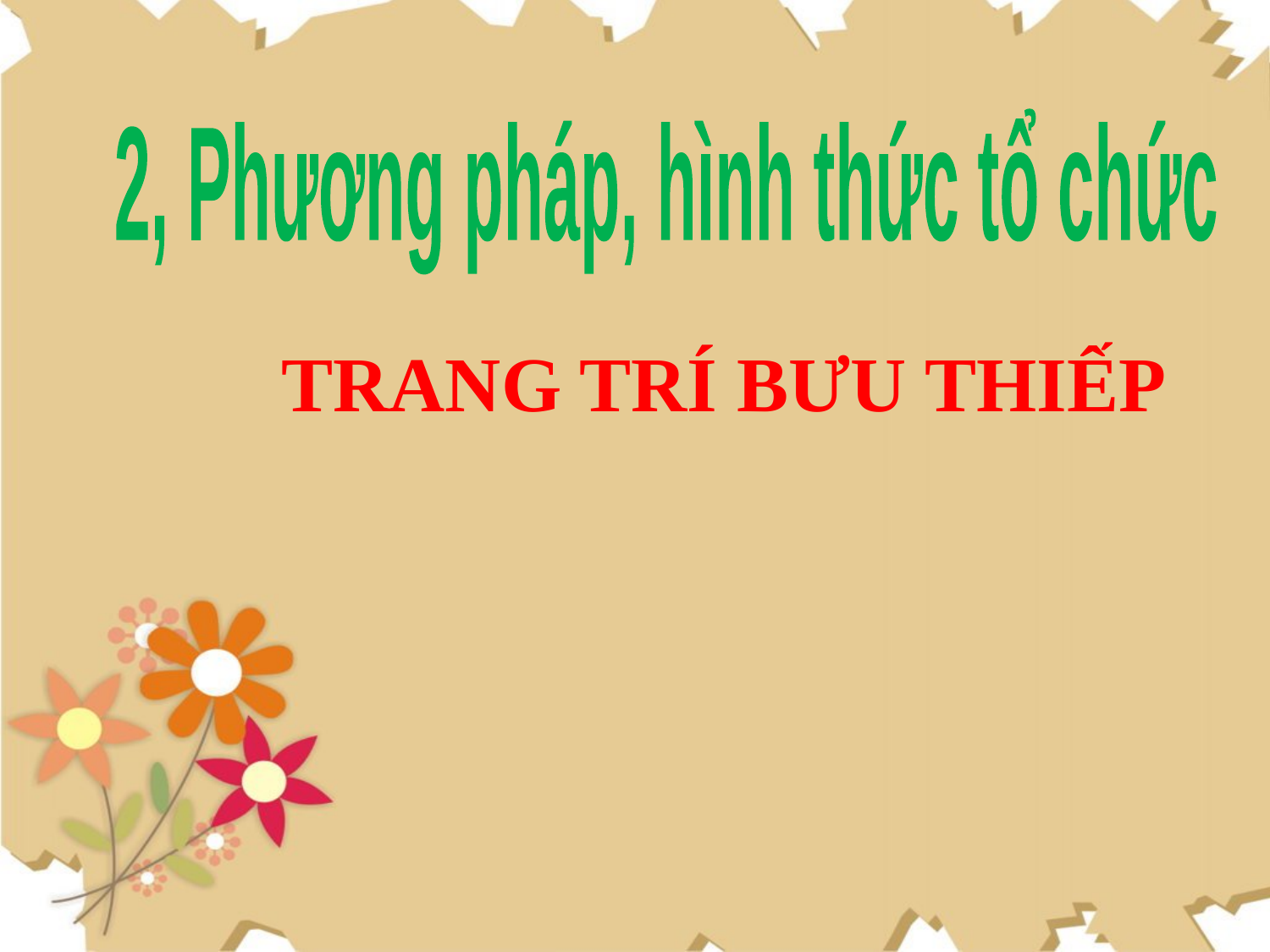

2, Phương pháp, hình thức tổ chức

TRANG TRÍ BƯU THIẾP